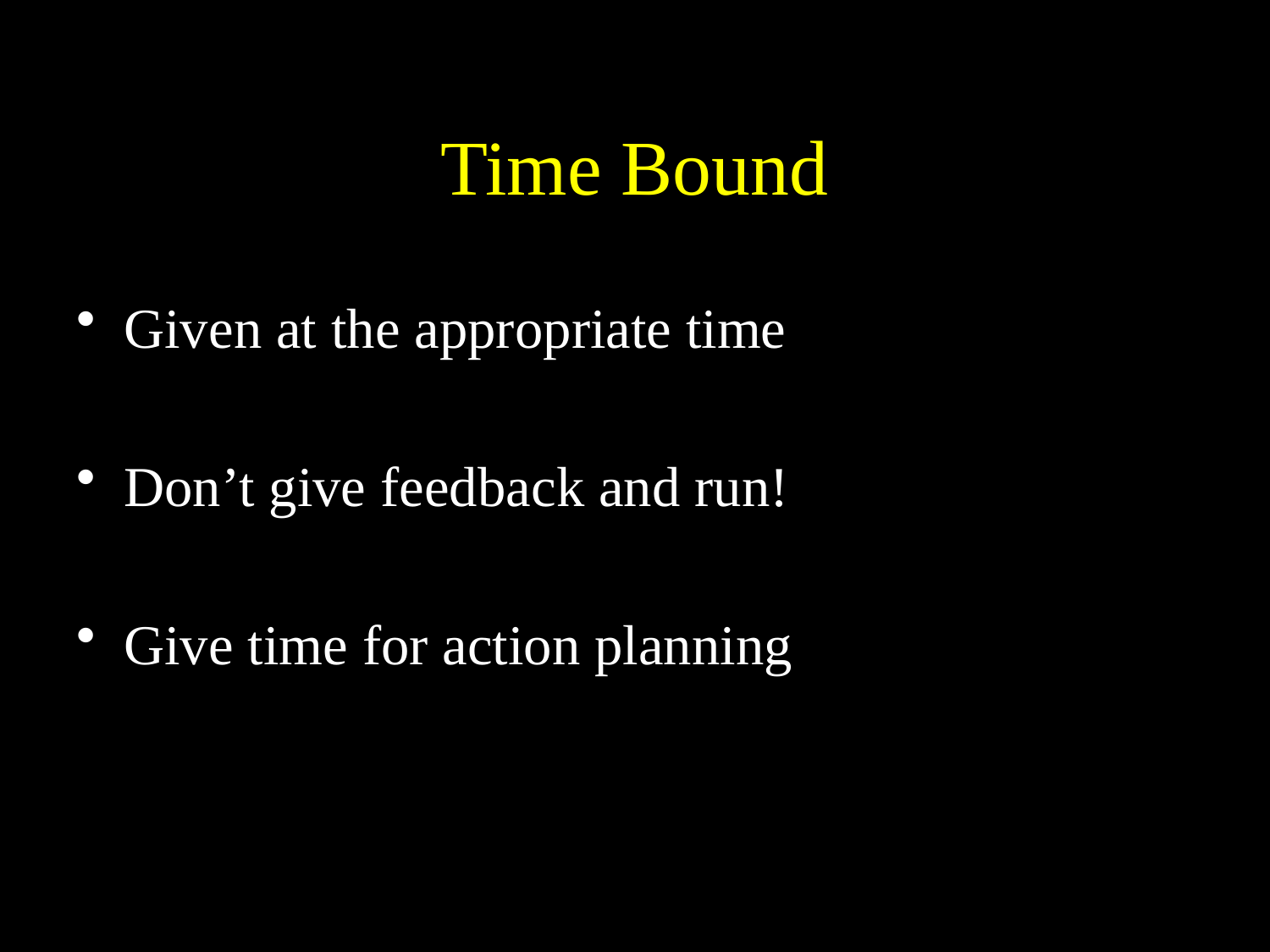

# Time Bound
Given at the appropriate time

Don’t give feedback and run!

Give time for action planning